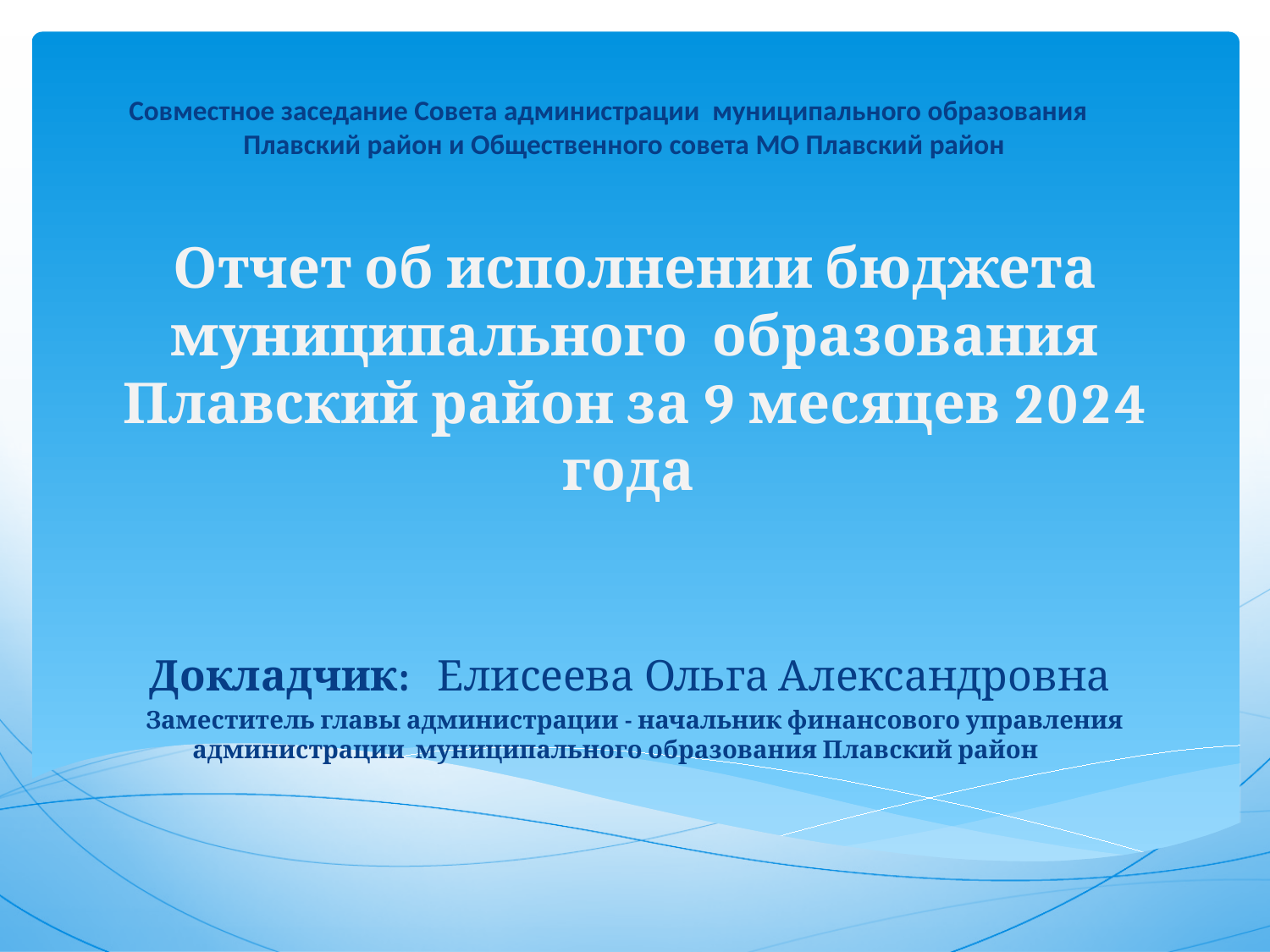

# Совместное заседание Совета администрации  муниципального образования      Плавский район и Общественного совета МО Плавский район

Отчет об исполнении бюджета муниципального  образования Плавский район за 9 месяцев 2024 года

Докладчик:   Елисеева Ольга Александровна
Заместитель главы администрации - начальник финансового управления администрации  муниципального образования Плавский район